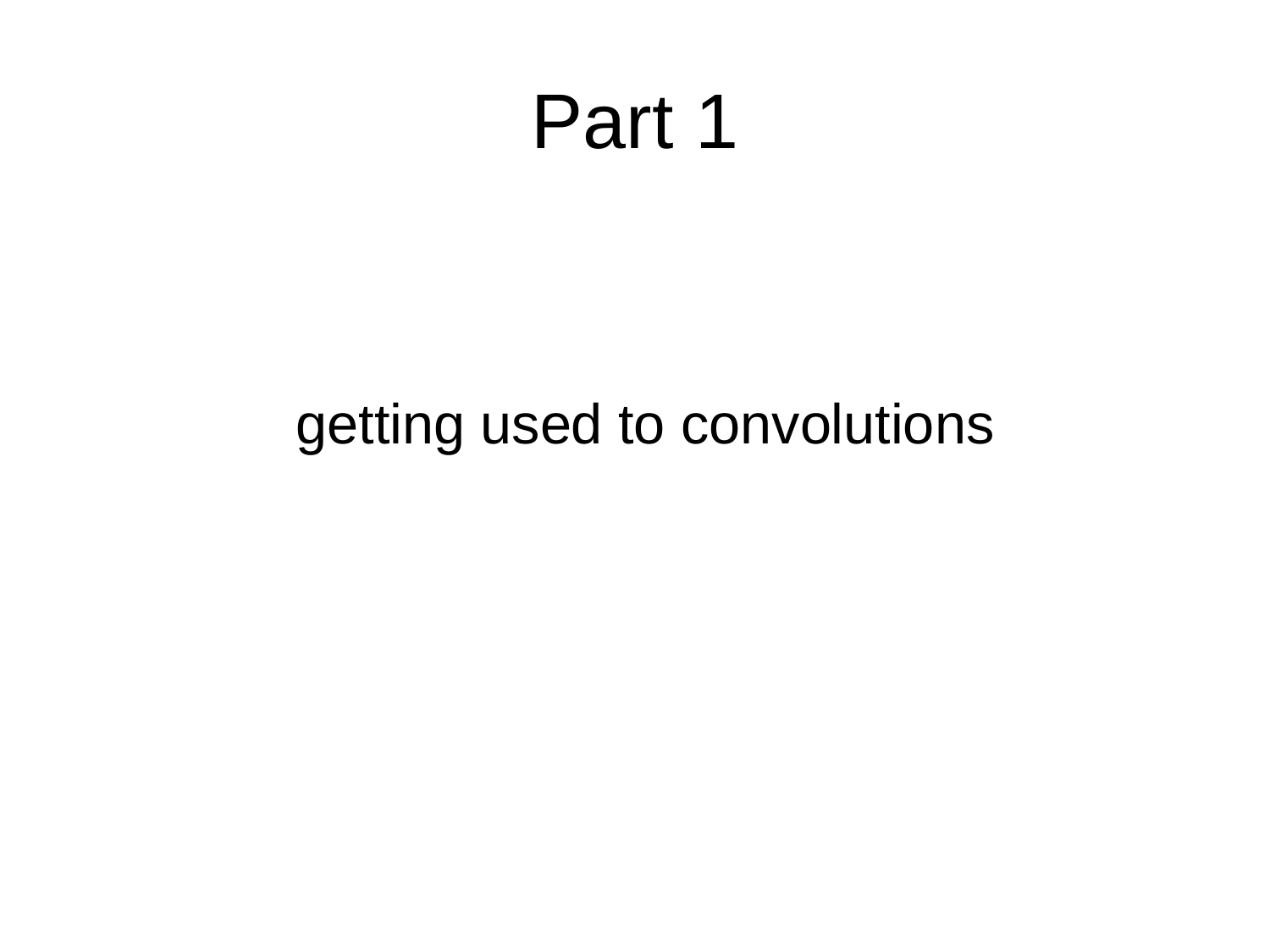

# Part 1
getting used to convolutions